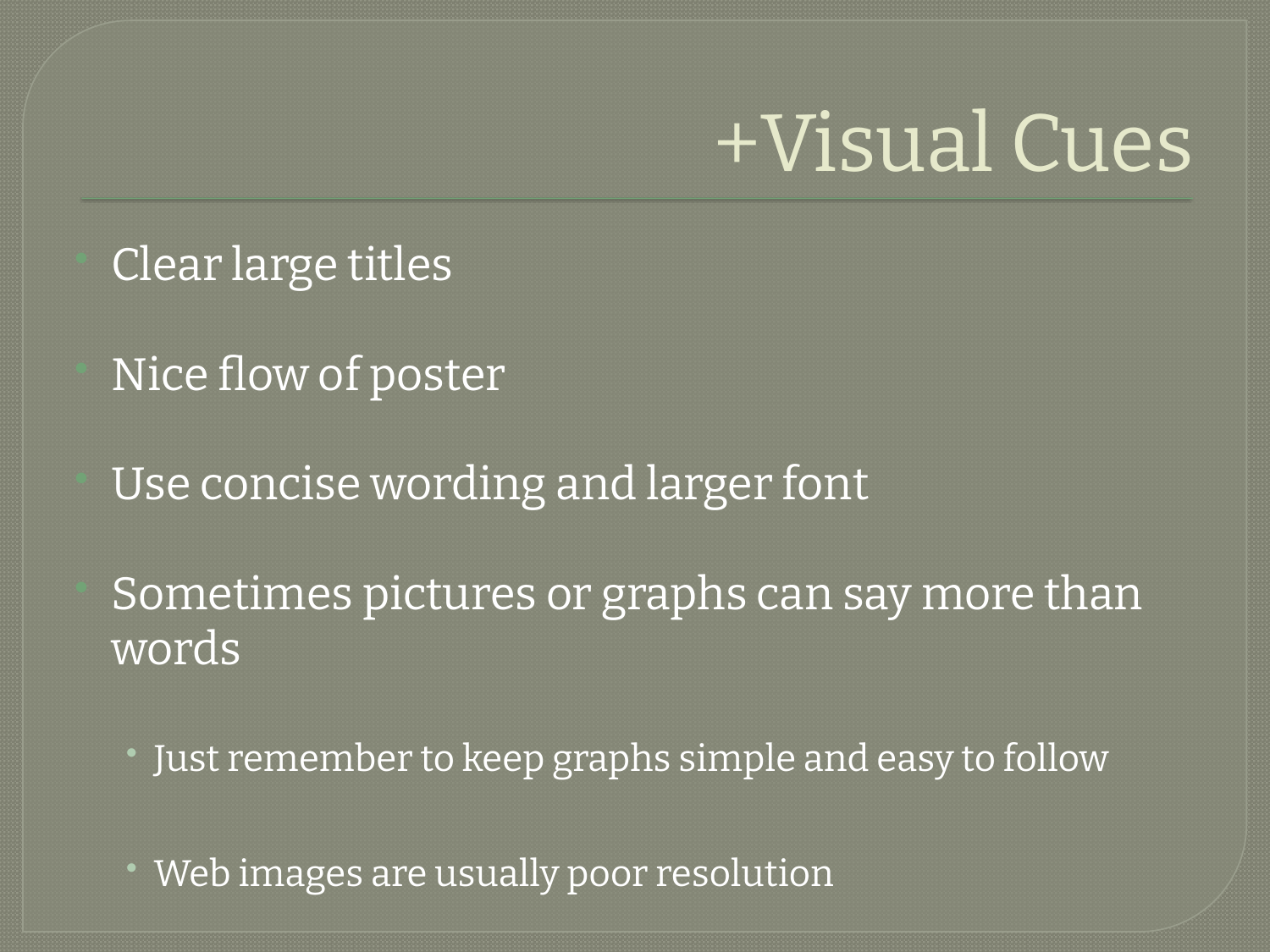

# +Visual Cues
Clear large titles

Nice flow of poster

Use concise wording and larger font

Sometimes pictures or graphs can say more than words

Just remember to keep graphs simple and easy to follow

Web images are usually poor resolution